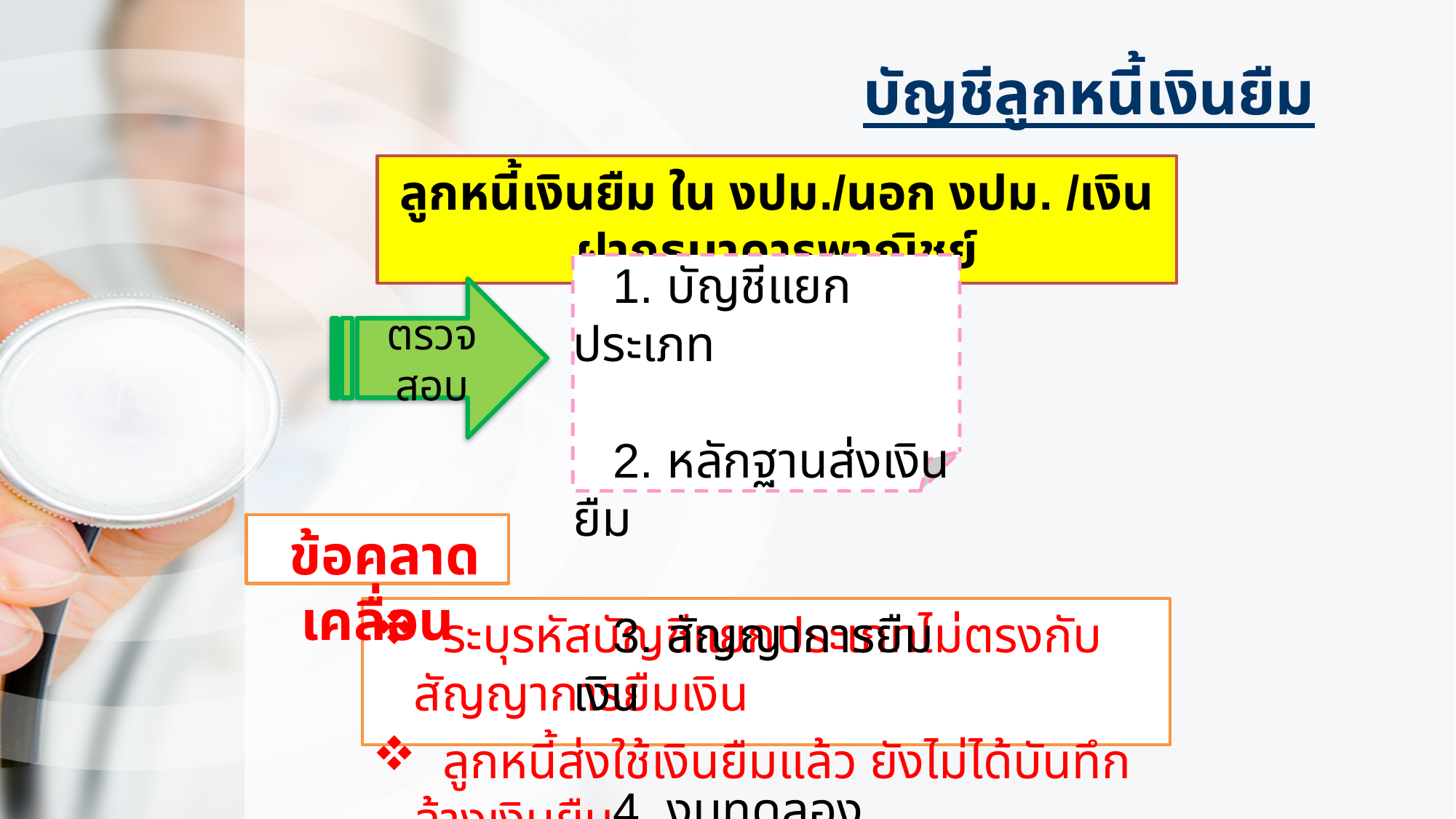

บัญชีลูกหนี้เงินยืม
ลูกหนี้เงินยืม ใน งปม./นอก งปม. /เงินฝากธนาคารพาณิชย์
   1. บัญชีแยกประเภท
   2. หลักฐานส่งเงินยืม
   3. สัญญาการยืมเงิน
   4. งบทดลอง
ตรวจสอบ
 ข้อคลาดเคลื่อน
  ระบุรหัสบัญชีแยกประเภทไม่ตรงกับสัญญาการยืมเงิน
  ลูกหนี้ส่งใช้เงินยืมแล้ว ยังไม่ได้บันทึกล้างเงินยืม